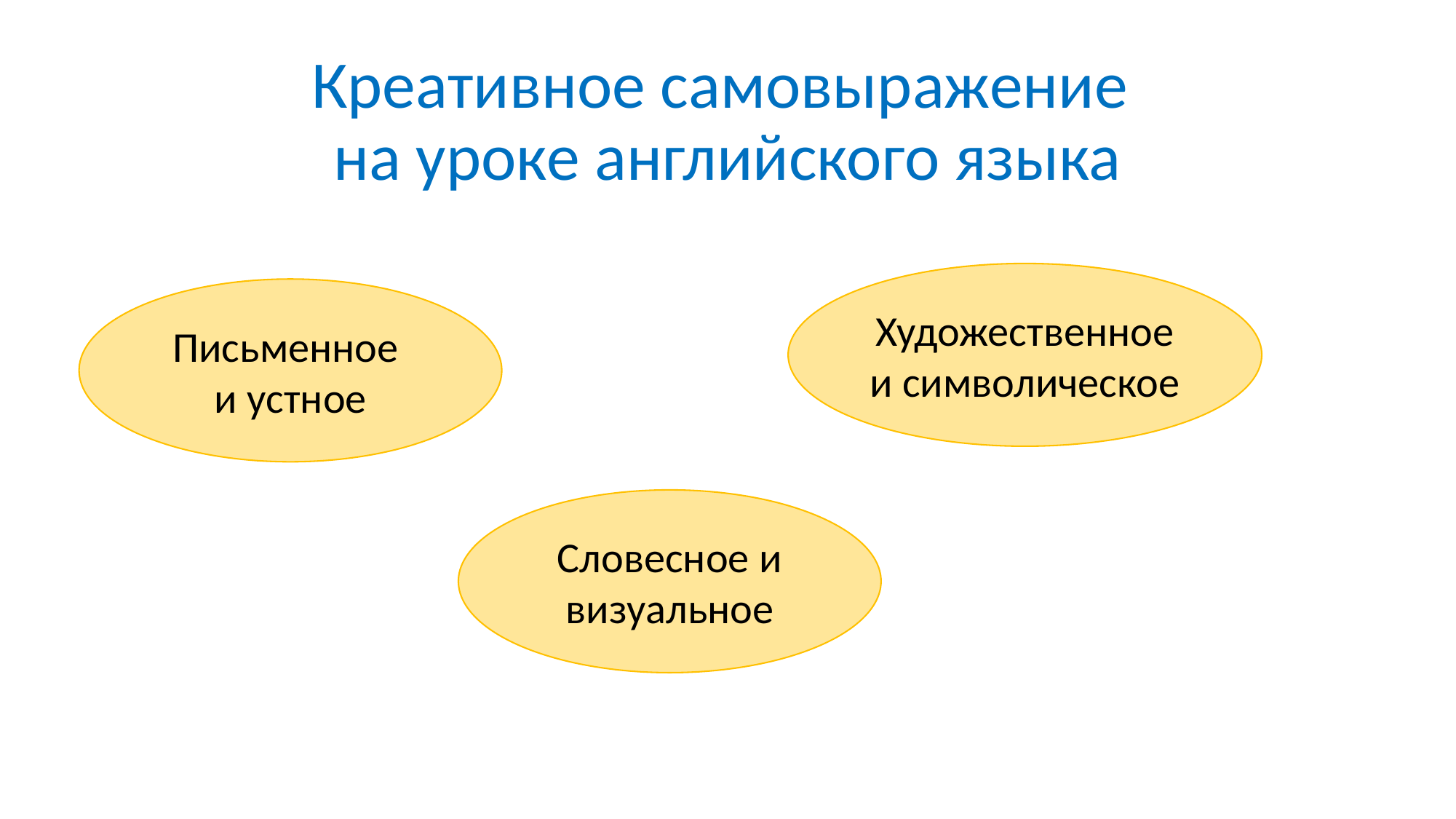

# Креативное самовыражение на уроке английского языка
Художественное и символическое
Письменное
и устное
Словесное и визуальное